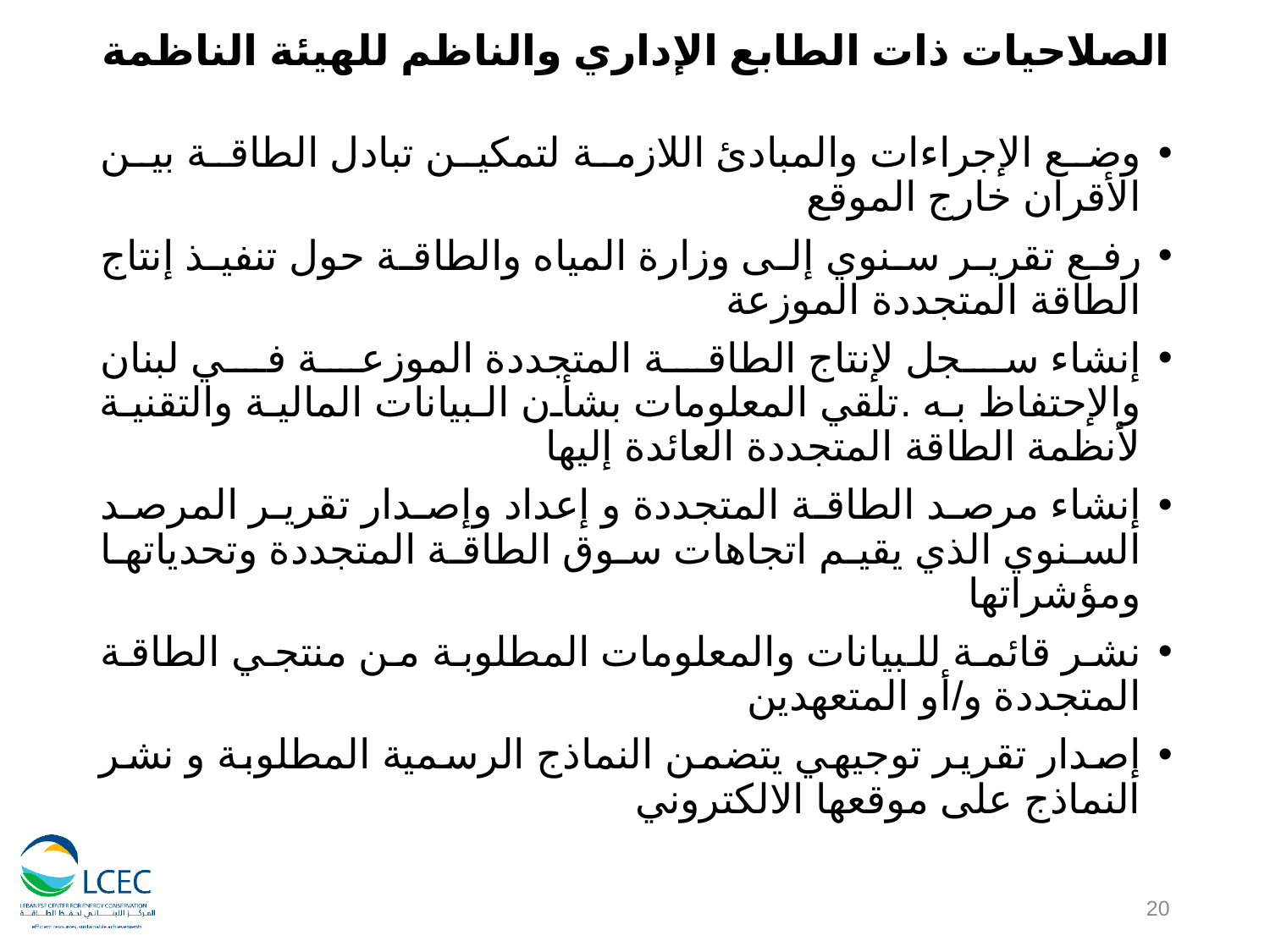

# الصلاحيات ذات الطابع الإداري والناظم للهيئة الناظمة
وضع الإجراءات والمبادئ اللازمة لتمكين تبادل الطاقة بين الأقران خارج الموقع
رفع تقرير سنوي إلى وزارة المياه والطاقة حول تنفيذ إنتاج الطاقة المتجددة الموزعة
إنشاء سجل لإنتاج الطاقة المتجددة الموزعة في لبنان والإحتفاظ به .تلقي المعلومات بشأن البيانات المالية والتقنية لأنظمة الطاقة المتجددة العائدة إليها
إنشاء مرصد الطاقة المتجددة و إعداد وإصدار تقرير المرصد السنوي الذي يقيم اتجاهات سوق الطاقة المتجددة وتحدياتها ومؤشراتها
نشر قائمة للبيانات والمعلومات المطلوبة من منتجي الطاقة المتجددة و/أو المتعهدين
إصدار تقرير توجيهي يتضمن النماذج الرسمية المطلوبة و نشر النماذج على موقعها الالكتروني

20